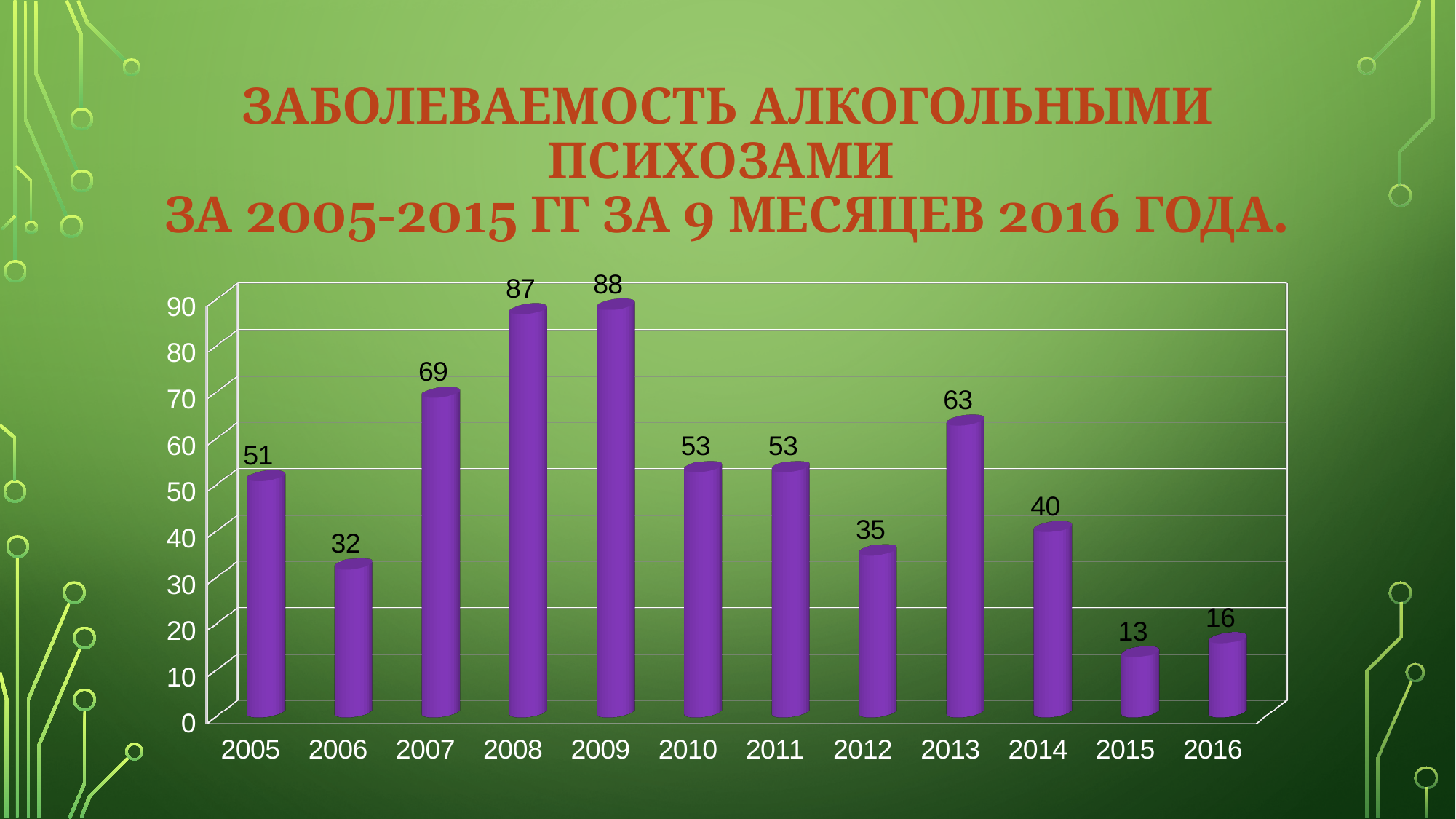

# Заболеваемость алкогольными психозами за 2005-2015 гг за 9 месяцев 2016 года.

[unsupported chart]